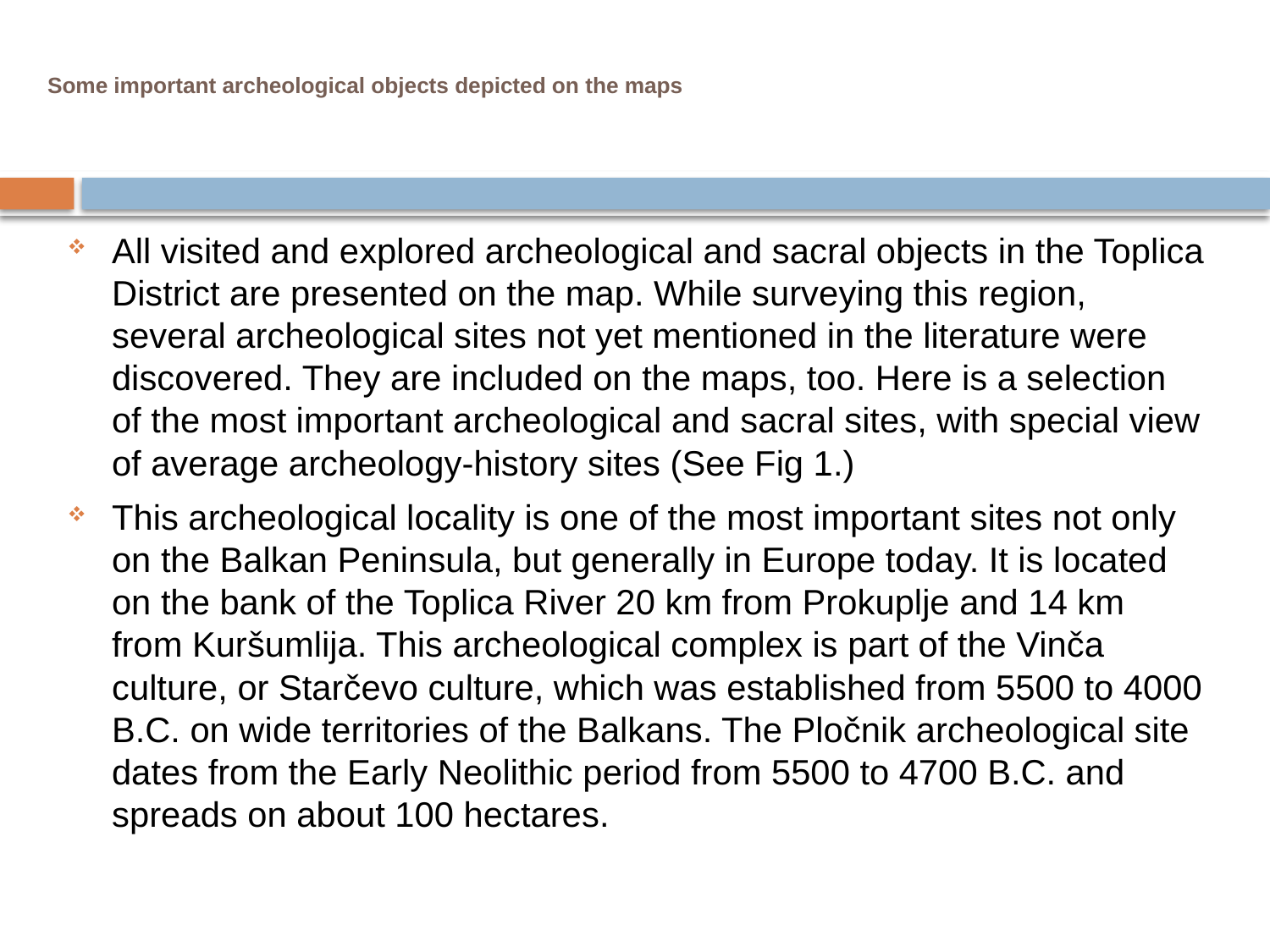

# Some important archeological objects depicted on the maps
All visited and explored archeological and sacral objects in the Toplica District are presented on the map. While surveying this region, several archeological sites not yet mentioned in the literature were discovered. They are included on the maps, too. Here is a selection of the most important archeological and sacral sites, with special view of average archeology-history sites (See Fig 1.)
This archeological locality is one of the most important sites not only on the Balkan Peninsula, but generally in Europe today. It is located on the bank of the Toplica River 20 km from Prokuplje and 14 km from Kuršumlija. This archeological complex is part of the Vinča culture, or Starčevo culture, which was established from 5500 to 4000 B.C. on wide territories of the Balkans. The Pločnik archeological site dates from the Early Neolithic period from 5500 to 4700 B.C. and spreads on about 100 hectares.